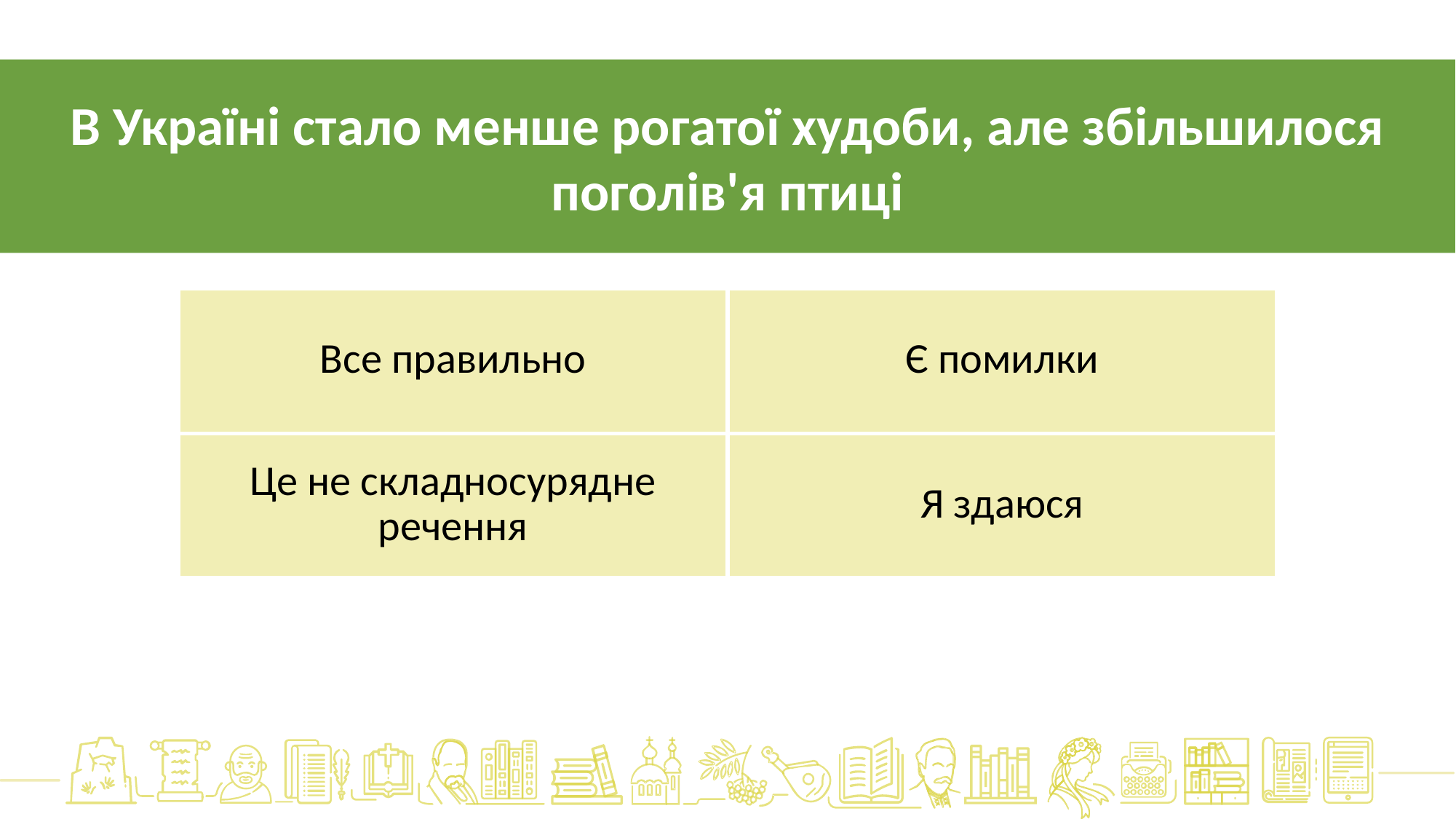

В Україні стало менше рогатої худоби, але збільшилося поголів'я птиці
| Все правильно | Є помилки |
| --- | --- |
| Це не складносурядне речення | Я здаюся |